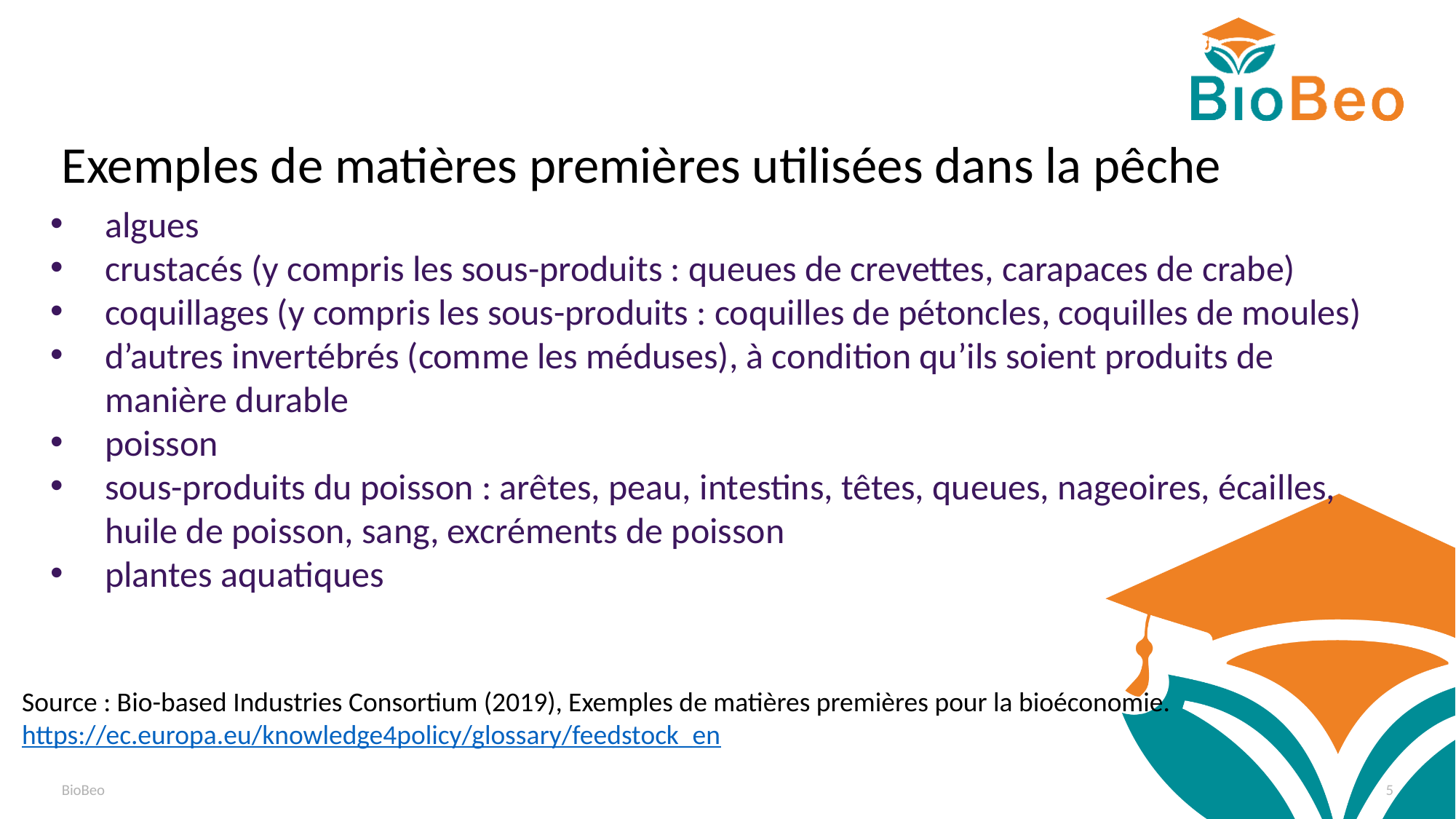

# Exemples de matières premières utilisées dans la pêche
algues
crustacés (y compris les sous-produits : queues de crevettes, carapaces de crabe)
coquillages (y compris les sous-produits : coquilles de pétoncles, coquilles de moules)
d’autres invertébrés (comme les méduses), à condition qu’ils soient produits de manière durable
poisson
sous-produits du poisson : arêtes, peau, intestins, têtes, queues, nageoires, écailles, huile de poisson, sang, excréments de poisson
plantes aquatiques
Source : Bio-based Industries Consortium (2019), Exemples de matières premières pour la bioéconomie. https://ec.europa.eu/knowledge4policy/glossary/feedstock_en

BioBeo
5